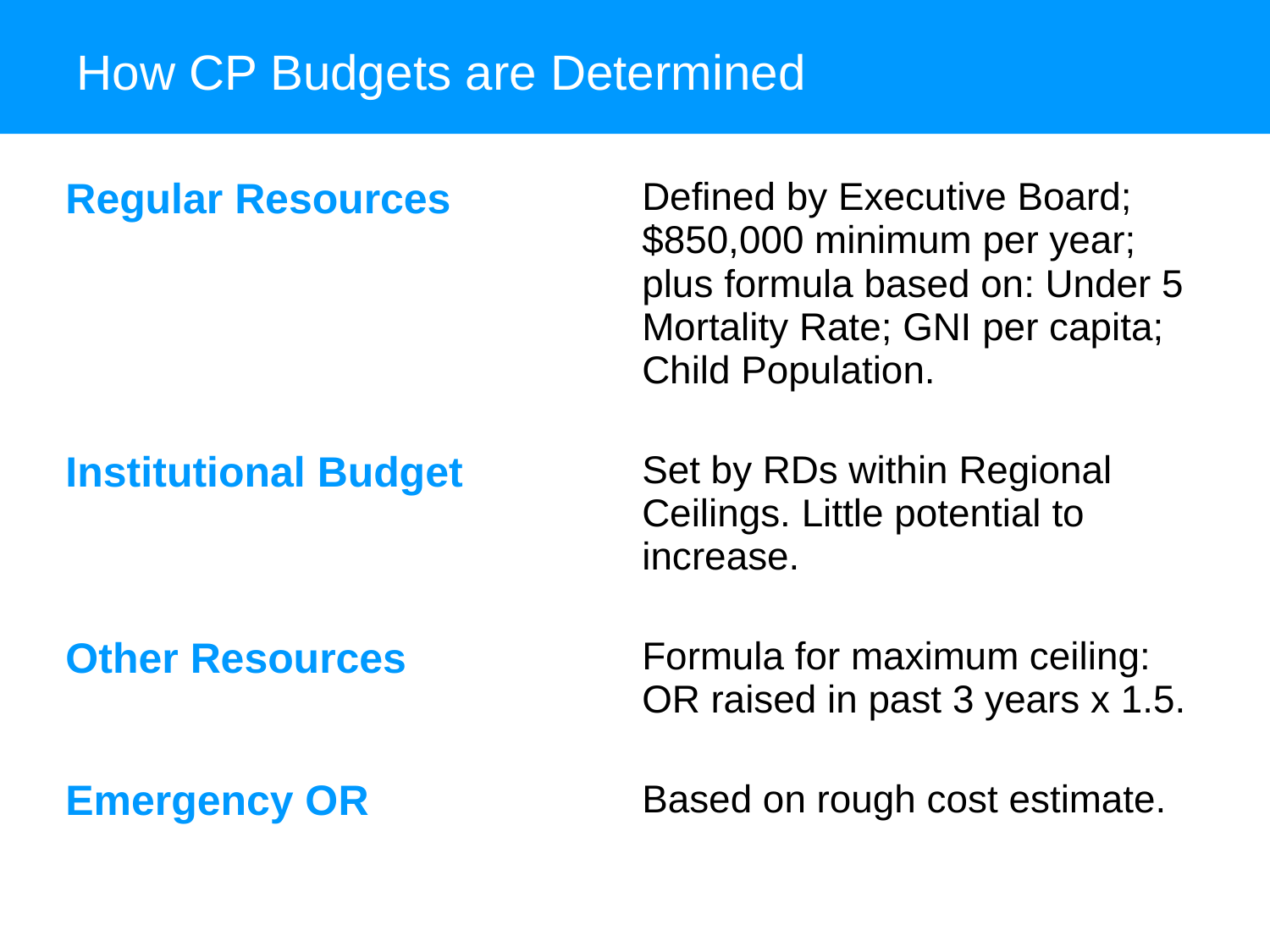

# How CP Budgets are Determined

| Regular Resources | Defined by Executive Board; $850,000 minimum per year; plus formula based on: Under 5 Mortality Rate; GNI per capita; Child Population. |
| --- | --- |
| Institutional Budget | Set by RDs within Regional Ceilings. Little potential to increase. |
| Other Resources | Formula for maximum ceiling: OR raised in past 3 years x 1.5. |
| Emergency OR | Based on rough cost estimate. |